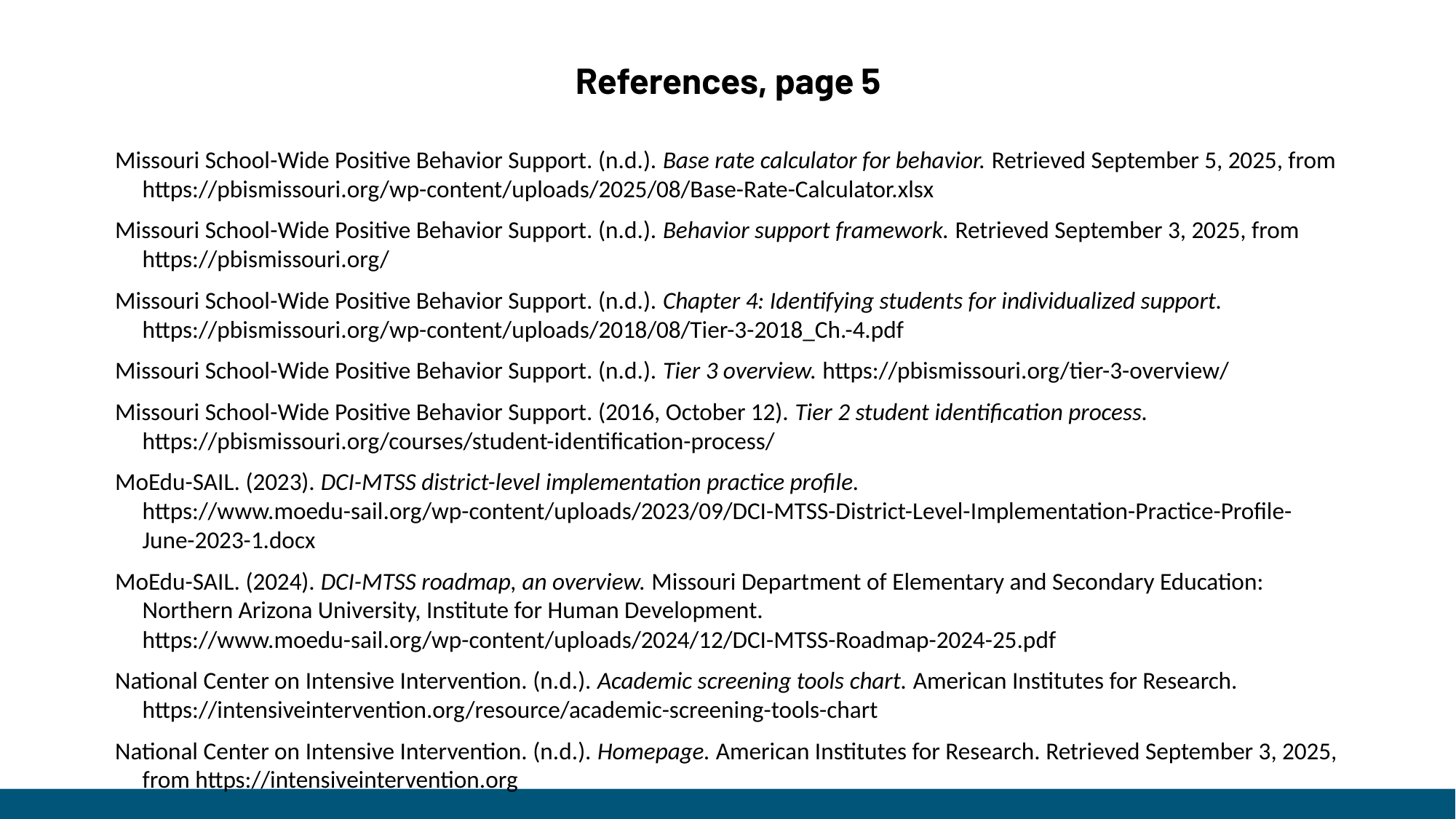

References, page 5
Missouri School-Wide Positive Behavior Support. (n.d.). Base rate calculator for behavior. Retrieved September 5, 2025, from https://pbismissouri.org/wp-content/uploads/2025/08/Base-Rate-Calculator.xlsx
Missouri School-Wide Positive Behavior Support. (n.d.). Behavior support framework. Retrieved September 3, 2025, from https://pbismissouri.org/
Missouri School-Wide Positive Behavior Support. (n.d.). Chapter 4: Identifying students for individualized support. https://pbismissouri.org/wp-content/uploads/2018/08/Tier-3-2018_Ch.-4.pdf
Missouri School-Wide Positive Behavior Support. (n.d.). Tier 3 overview. https://pbismissouri.org/tier-3-overview/
Missouri School-Wide Positive Behavior Support. (2016, October 12). Tier 2 student identification process. https://pbismissouri.org/courses/student-identification-process/
MoEdu-SAIL. (2023). DCI-MTSS district-level implementation practice profile. https://www.moedu-sail.org/wp-content/uploads/2023/09/DCI-MTSS-District-Level-Implementation-Practice-Profile-June-2023-1.docx
MoEdu-SAIL. (2024). DCI-MTSS roadmap, an overview. Missouri Department of Elementary and Secondary Education: Northern Arizona University, Institute for Human Development. https://www.moedu-sail.org/wp-content/uploads/2024/12/DCI-MTSS-Roadmap-2024-25.pdf
National Center on Intensive Intervention. (n.d.). Academic screening tools chart. American Institutes for Research. https://intensiveintervention.org/resource/academic-screening-tools-chart
National Center on Intensive Intervention. (n.d.). Homepage. American Institutes for Research. Retrieved September 3, 2025, from https://intensiveintervention.org